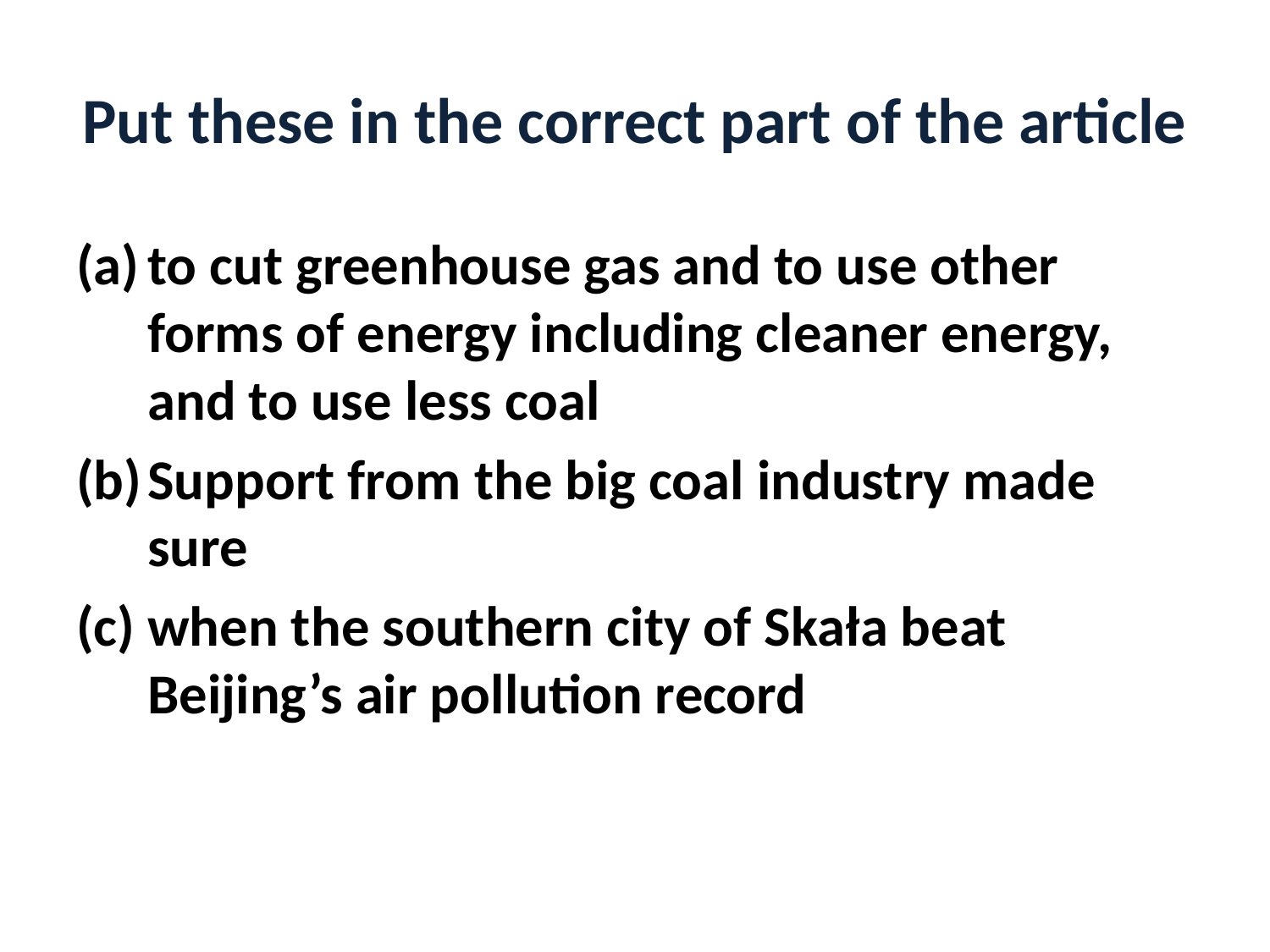

# Put these in the correct part of the article
to cut greenhouse gas and to use other forms of energy including cleaner energy, and to use less coal
Support from the big coal industry made sure
when the southern city of Skała beat Beijing’s air pollution record